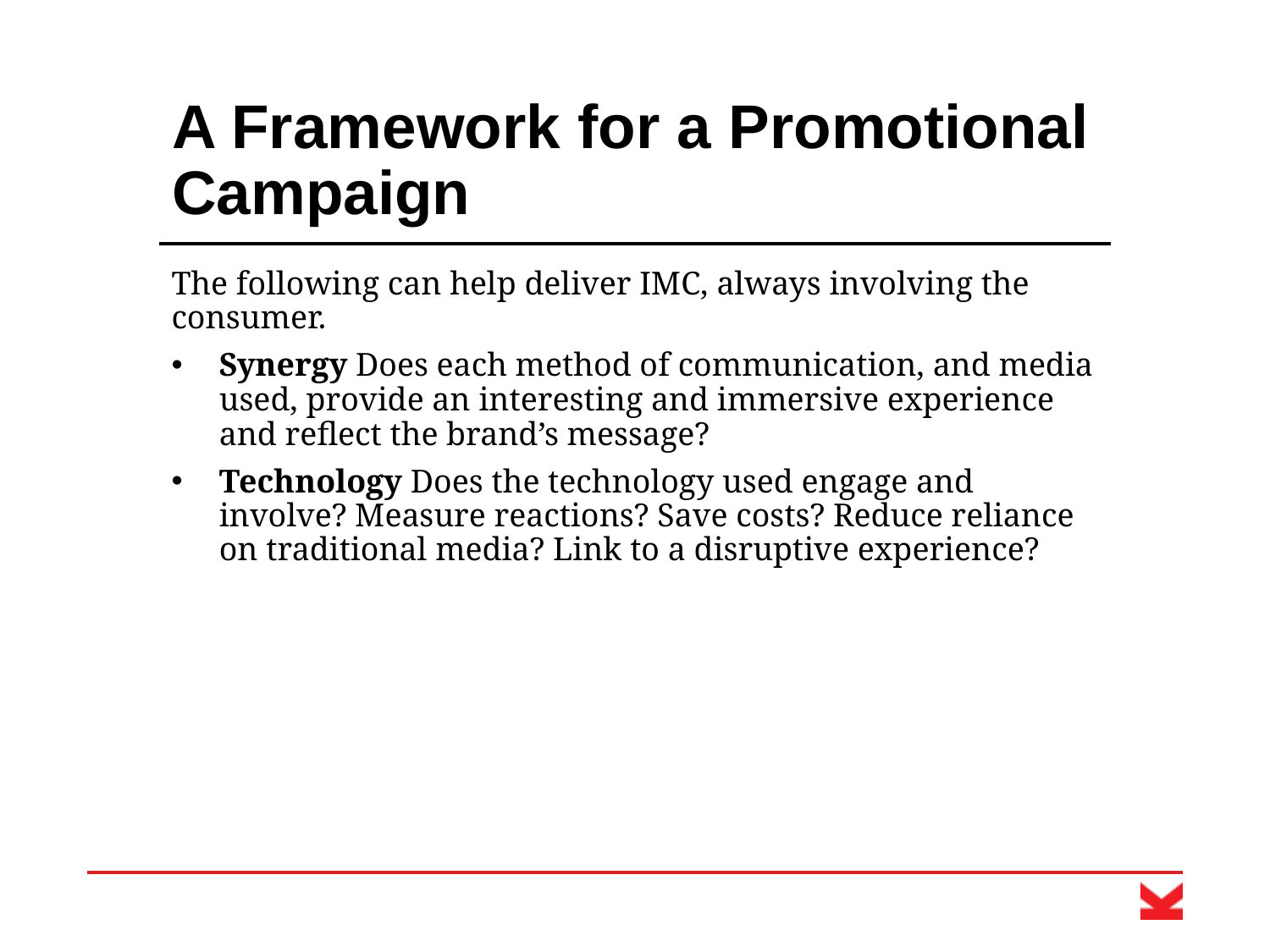

# A Framework for a Promotional Campaign
The following can help deliver IMC, always involving the consumer.
Synergy Does each method of communication, and media used, provide an interesting and immersive experience and reflect the brand’s message?
Technology Does the technology used engage and involve? Measure reactions? Save costs? Reduce reliance on traditional media? Link to a disruptive experience?